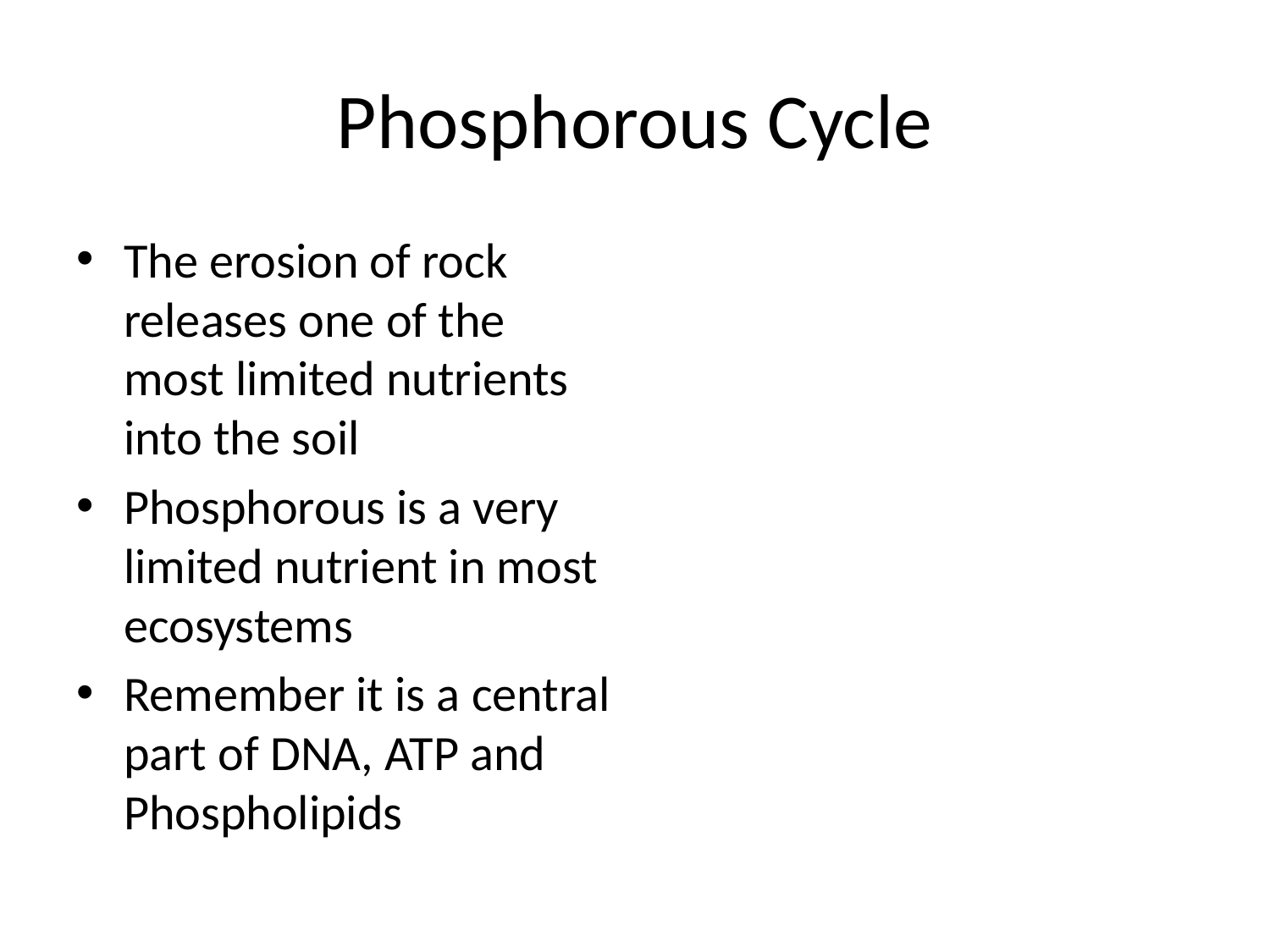

# Phosphorous Cycle
The erosion of rock releases one of the most limited nutrients into the soil
Phosphorous is a very limited nutrient in most ecosystems
Remember it is a central part of DNA, ATP and Phospholipids